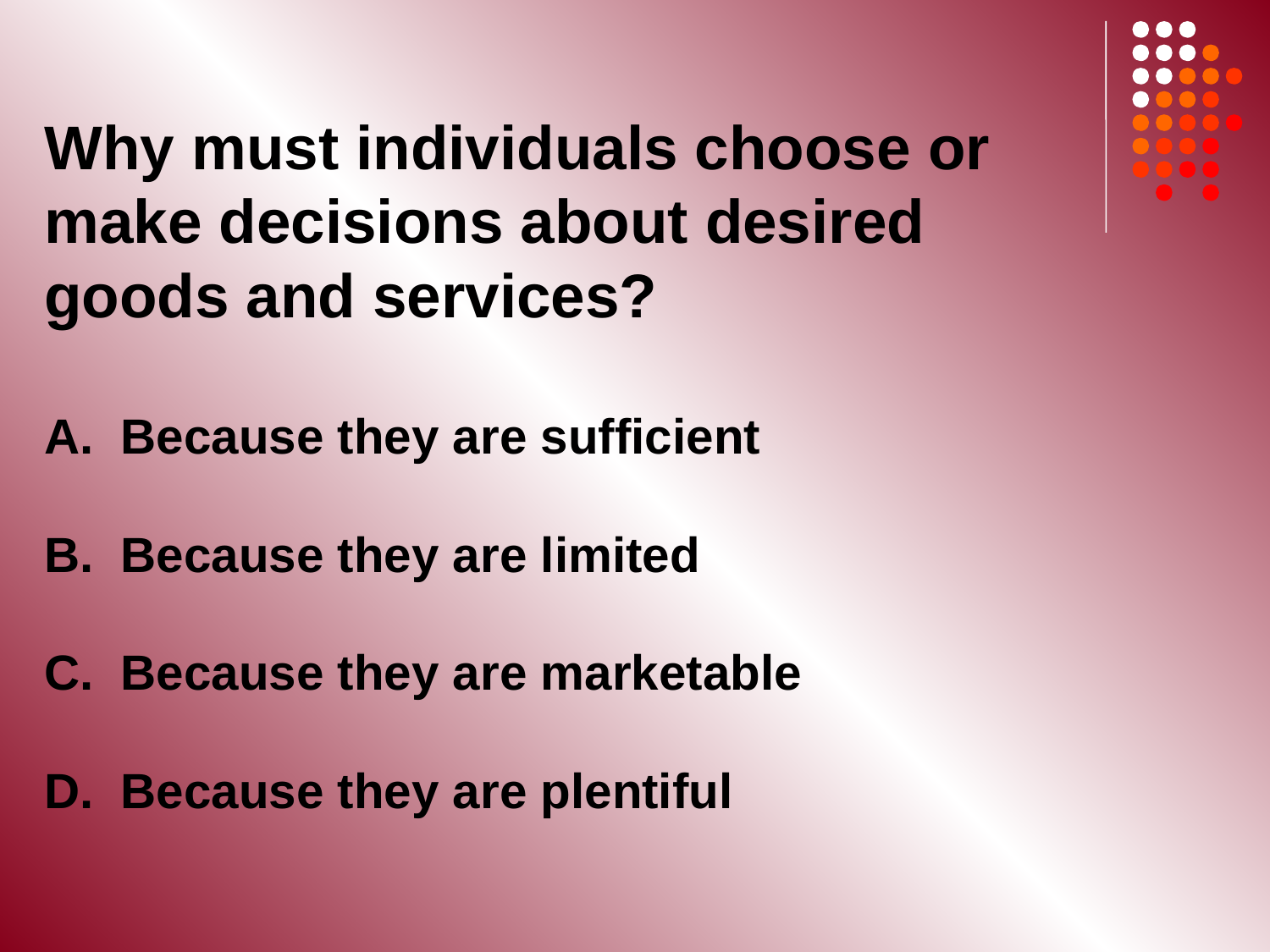

Why must individuals choose or make decisions about desired goods and services?
A.  Because they are sufficient
B.  Because they are limited
C.  Because they are marketable
D.  Because they are plentiful